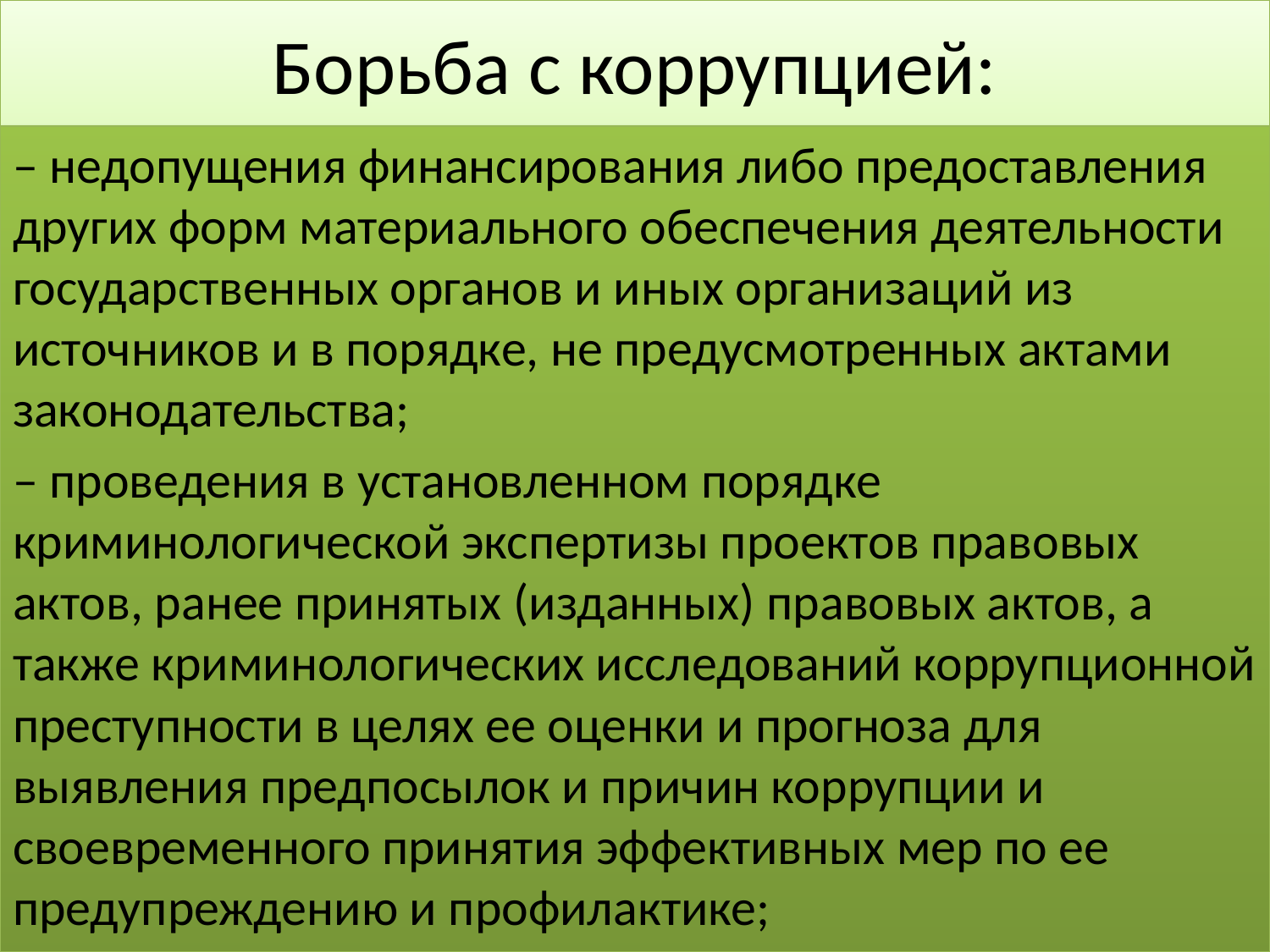

# Борьба с коррупцией:
– недопущения финансирования либо предоставления других форм материального обеспечения деятельности государственных органов и иных организаций из источников и в порядке, не предусмотренных актами законодательства;
– проведения в установленном порядке криминологической экспертизы проектов правовых актов, ранее принятых (изданных) правовых актов, а также криминологических исследований коррупционной преступности в целях ее оценки и прогноза для выявления предпосылок и причин коррупции и своевременного принятия эффективных мер по ее предупреждению и профилактике;